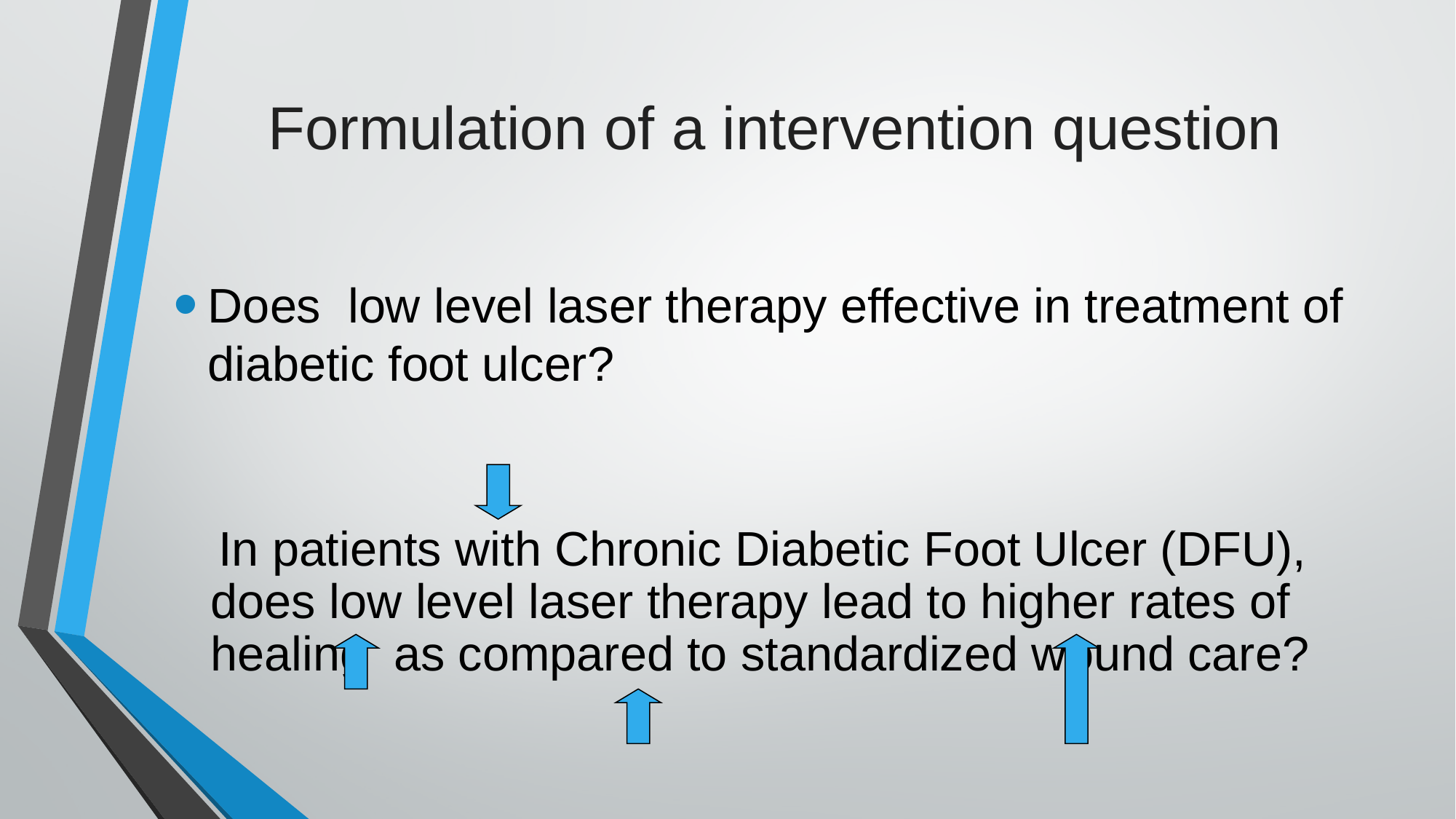

# Formulation of a intervention question
Does  low level laser therapy effective in treatment of diabetic foot ulcer?

 In patients with Chronic Diabetic Foot Ulcer (DFU), does low level laser therapy lead to higher rates of healing  as compared to standardized wound care?